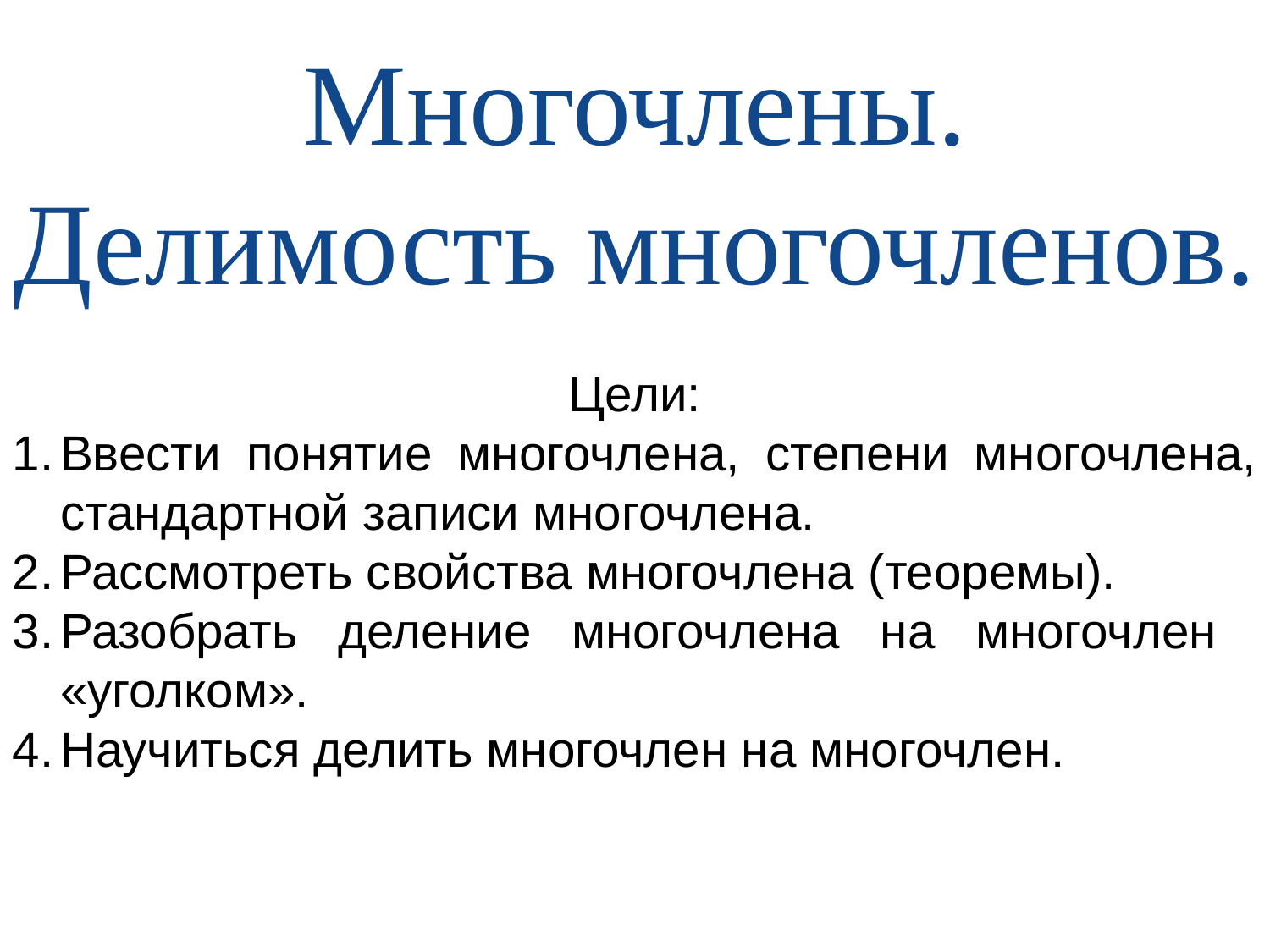

# Многочлены. Делимость многочленов.
Цели:
Ввести понятие многочлена, степени многочлена, стандартной записи многочлена.
Рассмотреть свойства многочлена (теоремы).
Разобрать деление многочлена на многочлен  «уголком».
Научиться делить многочлен на многочлен.